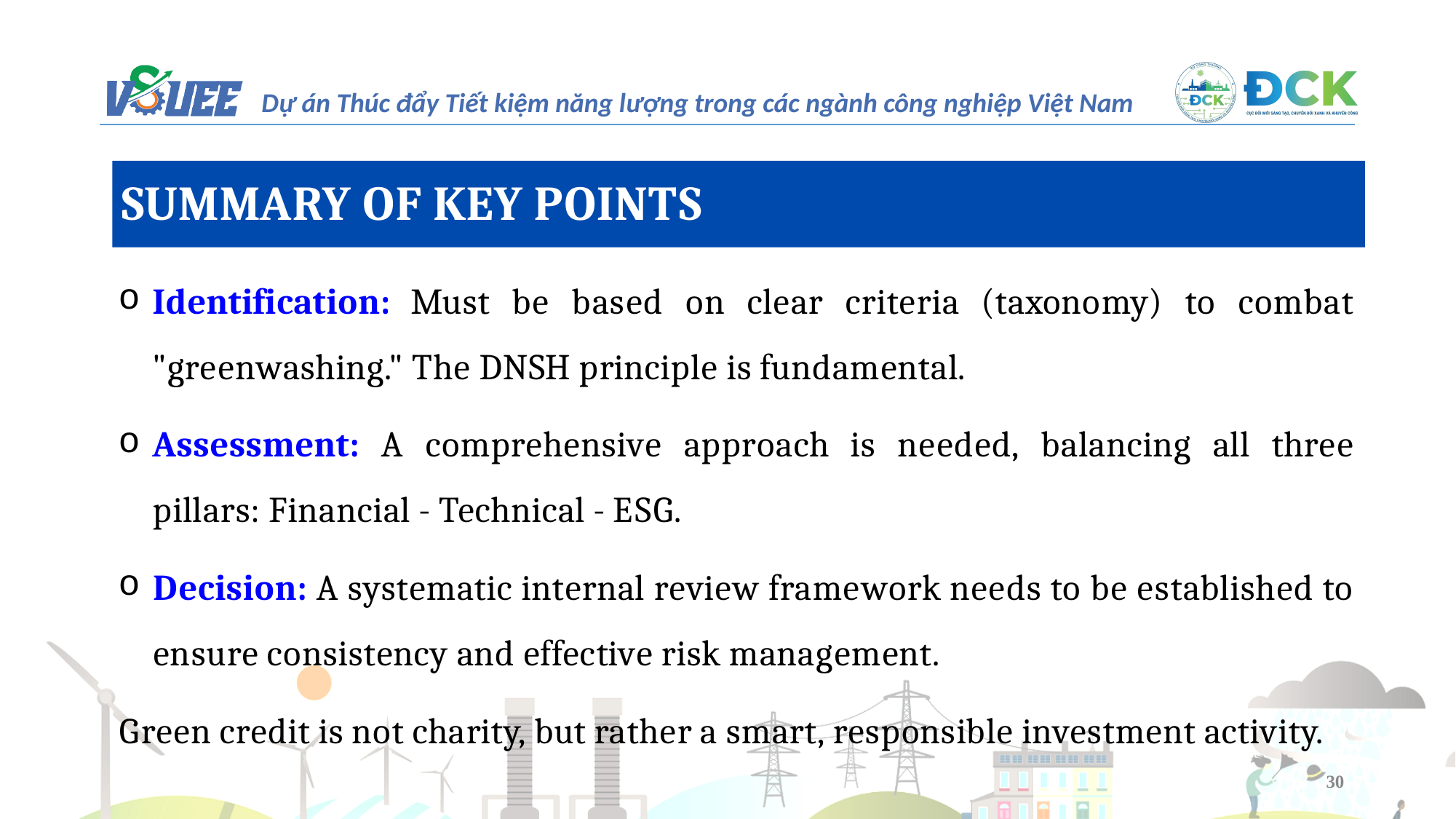

SUMMARY OF KEY POINTS
Identification: Must be based on clear criteria (taxonomy) to combat "greenwashing." The DNSH principle is fundamental.
Assessment: A comprehensive approach is needed, balancing all three pillars: Financial - Technical - ESG.
Decision: A systematic internal review framework needs to be established to ensure consistency and effective risk management.
Green credit is not charity, but rather a smart, responsible investment activity.
30